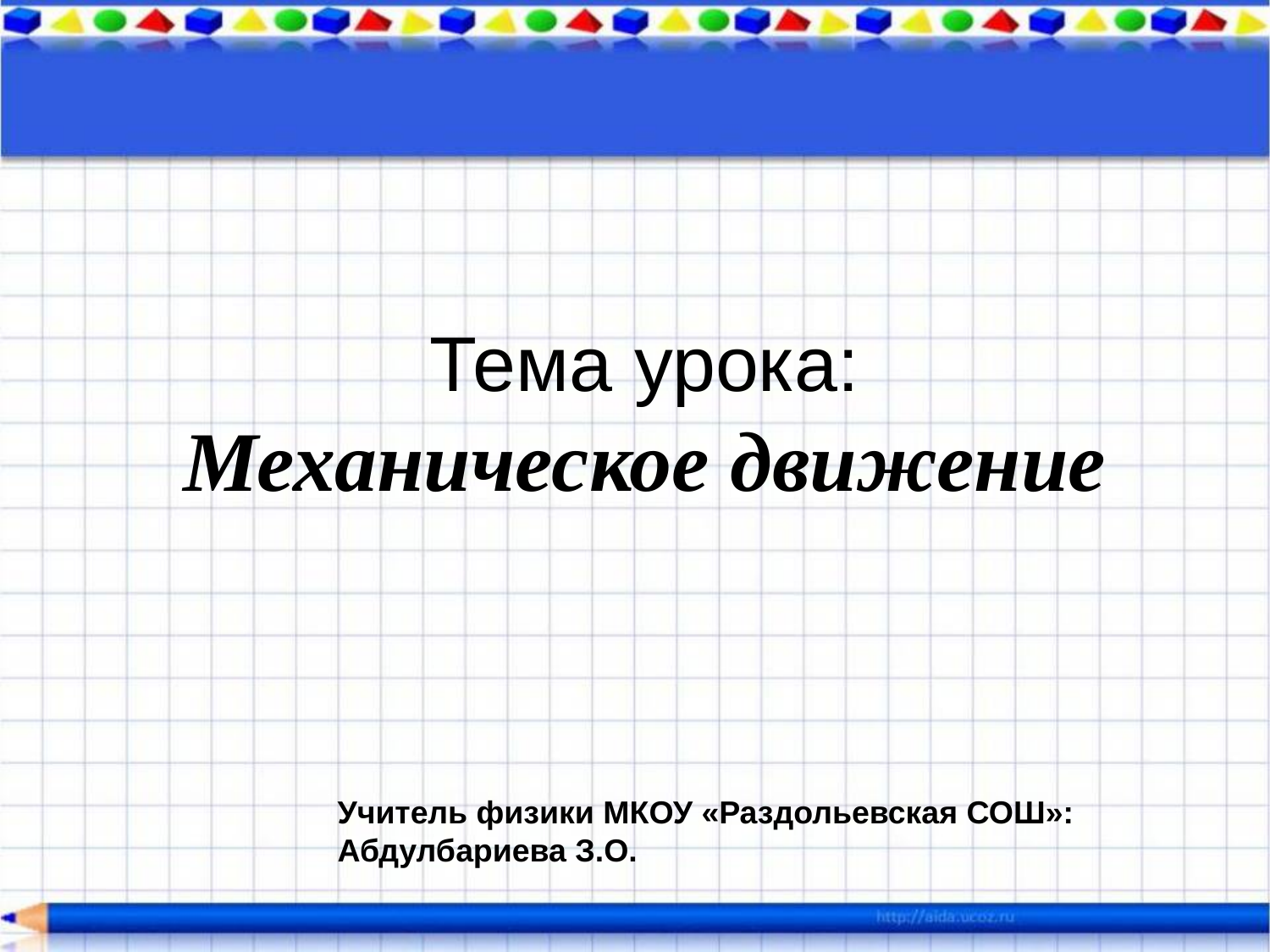

# Тема урока: Механическое движение
Учитель физики МКОУ «Раздольевская СОШ»: Абдулбариева З.О.